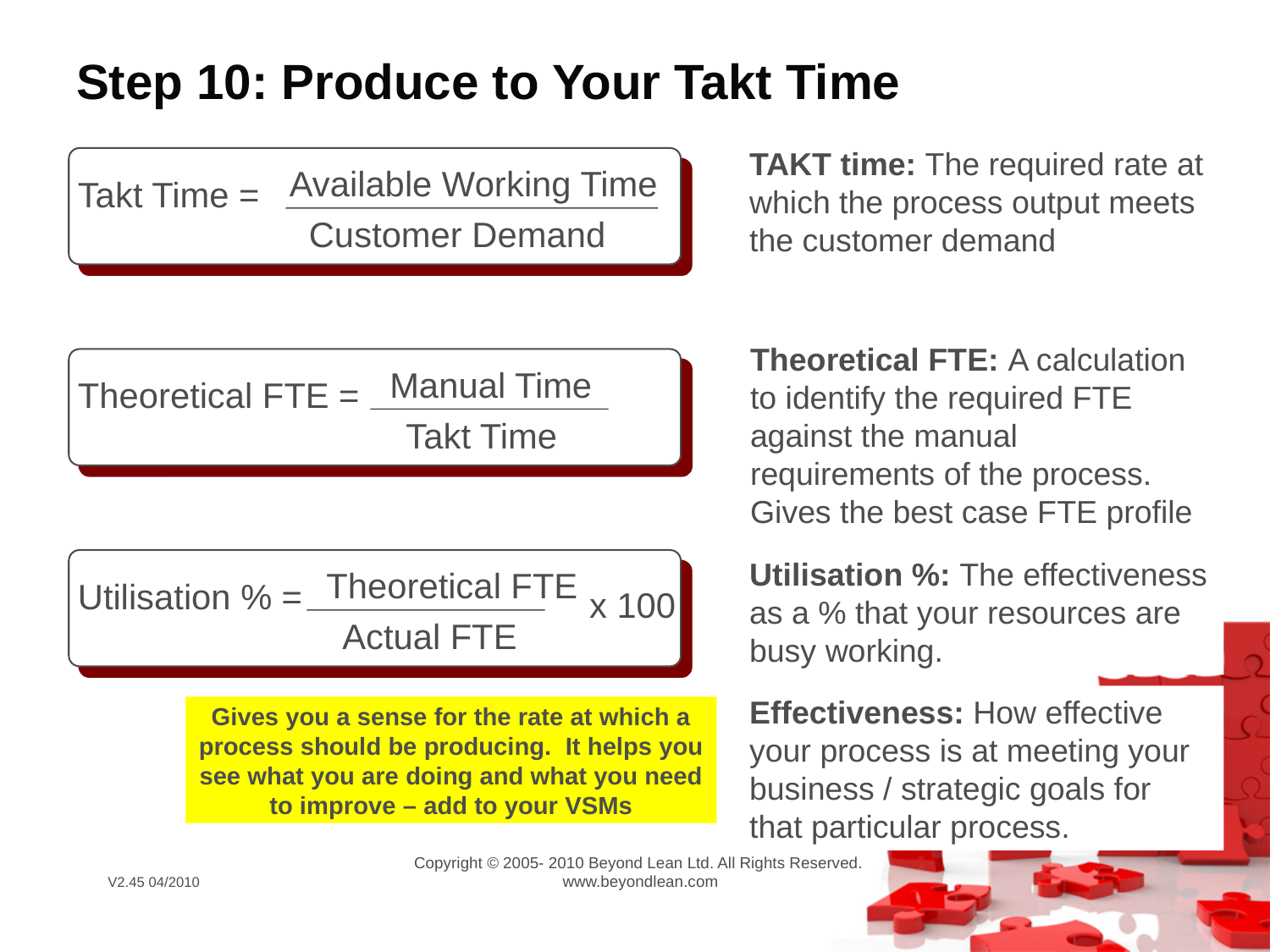

# Step 10: Produce to Your Takt Time
TAKT time: The required rate at which the process output meets the customer demand

Available Working Time
Takt Time =
Customer Demand

Theoretical FTE: A calculation to identify the required FTE against the manual requirements of the process. Gives the best case FTE profile

Manual Time
Theoretical FTE =
Takt Time

Utilisation %: The effectiveness as a % that your resources are busy working.

Theoretical FTE
Utilisation % =
x 100
Actual FTE

Effectiveness: How effective your process is at meeting your business / strategic goals for that particular process.
Gives you a sense for the rate at which a process should be producing.  It helps you see what you are doing and what you need to improve – add to your VSMs